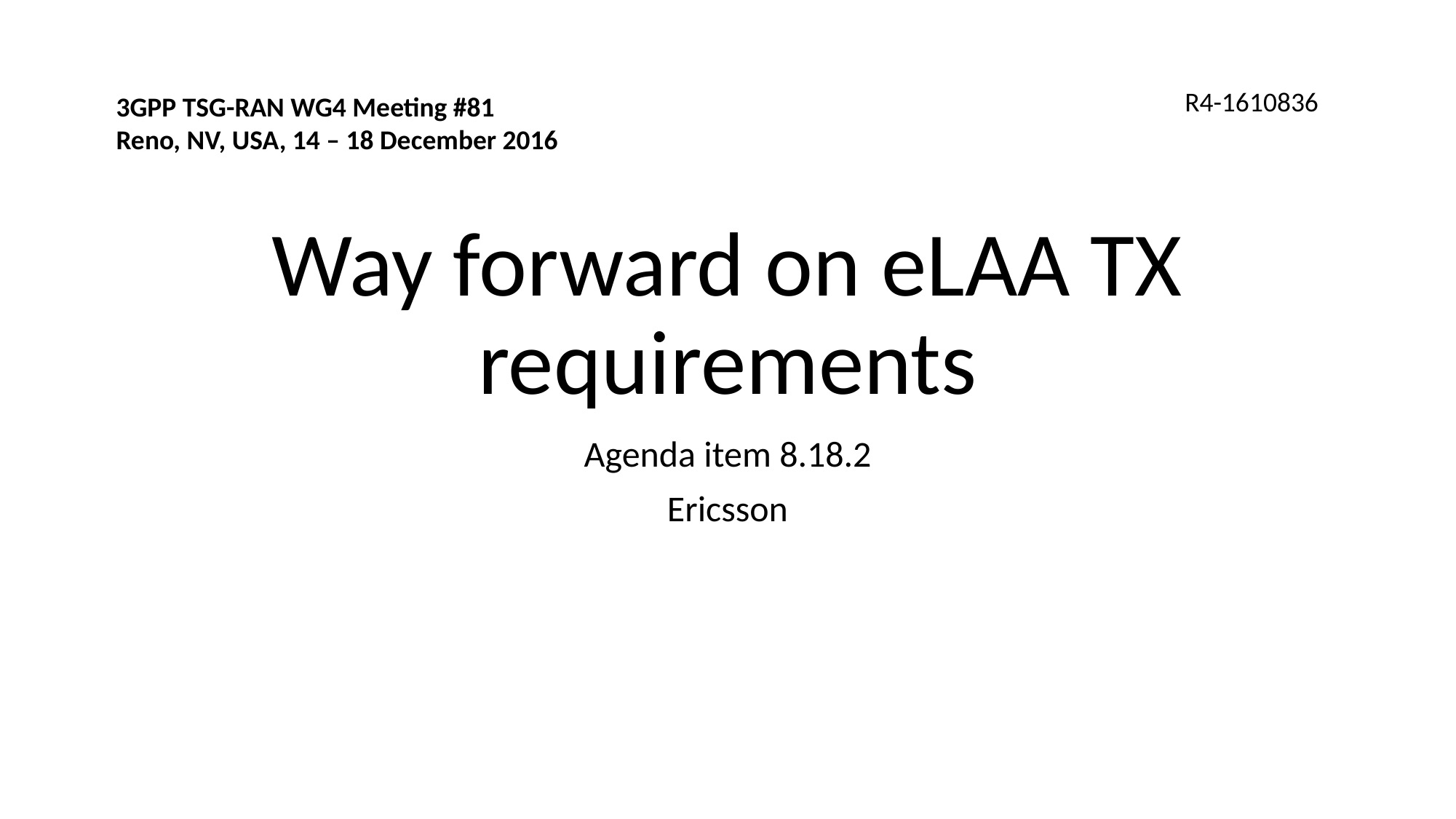

R4-1610836
3GPP TSG-RAN WG4 Meeting #81
Reno, NV, USA, 14 – 18 December 2016
# Way forward on eLAA TX requirements
Agenda item 8.18.2
Ericsson